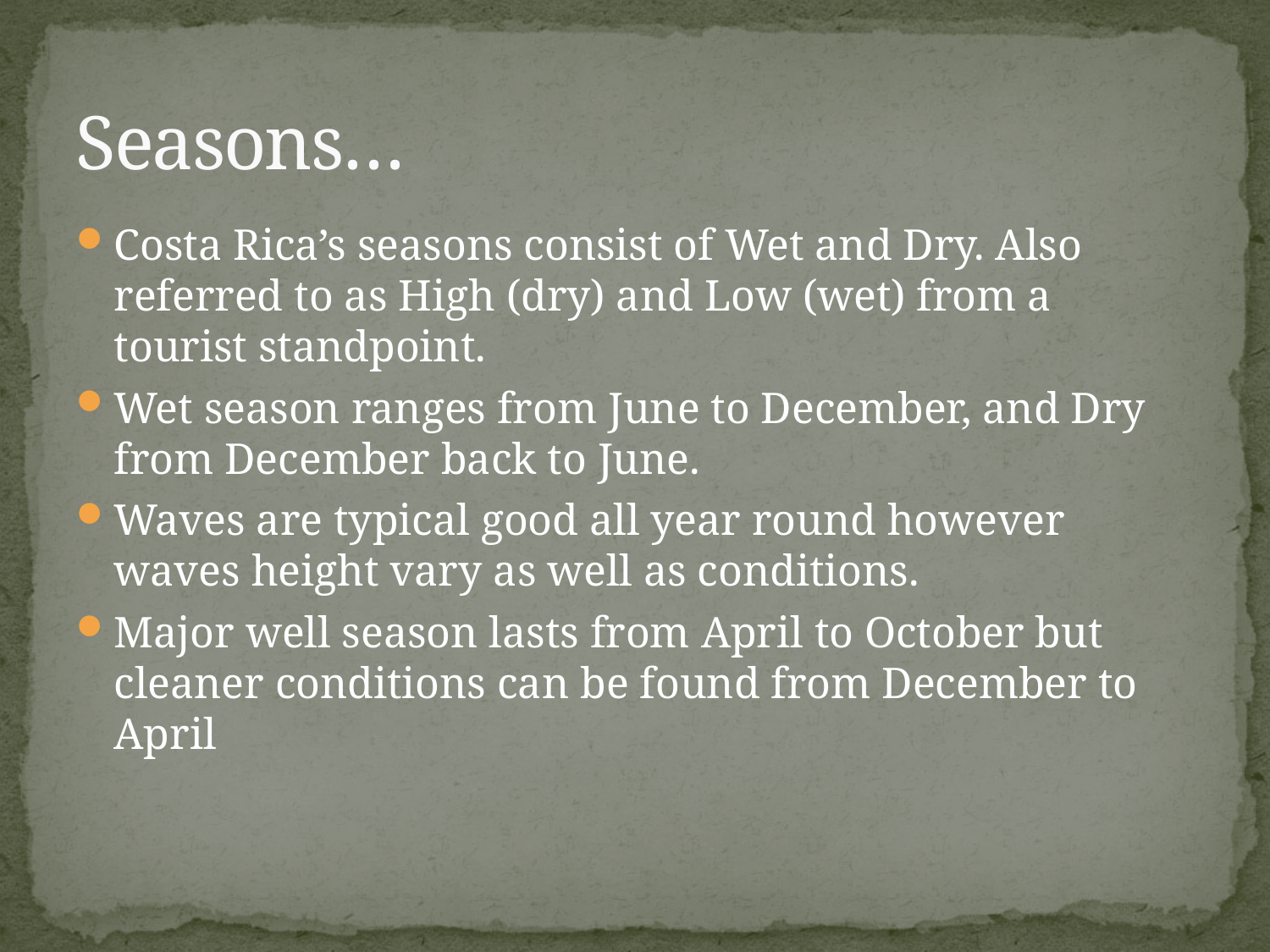

# Seasons…
Costa Rica’s seasons consist of Wet and Dry. Also referred to as High (dry) and Low (wet) from a tourist standpoint.
Wet season ranges from June to December, and Dry from December back to June.
Waves are typical good all year round however waves height vary as well as conditions.
Major well season lasts from April to October but cleaner conditions can be found from December to April